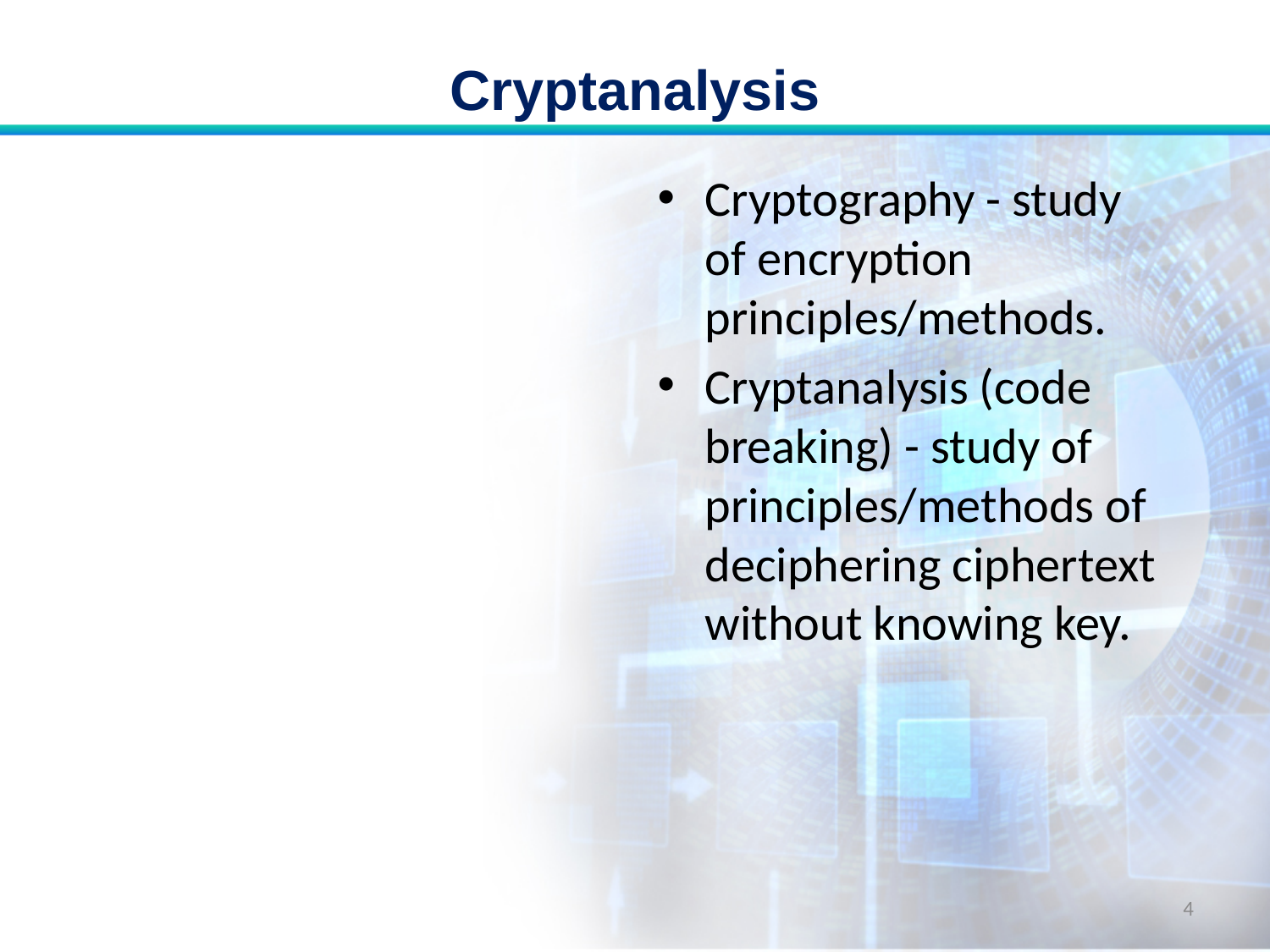

# Cryptanalysis
Cryptography - study of encryption principles/methods.
Cryptanalysis (code breaking) - study of principles/methods of deciphering ciphertext without knowing key.
4